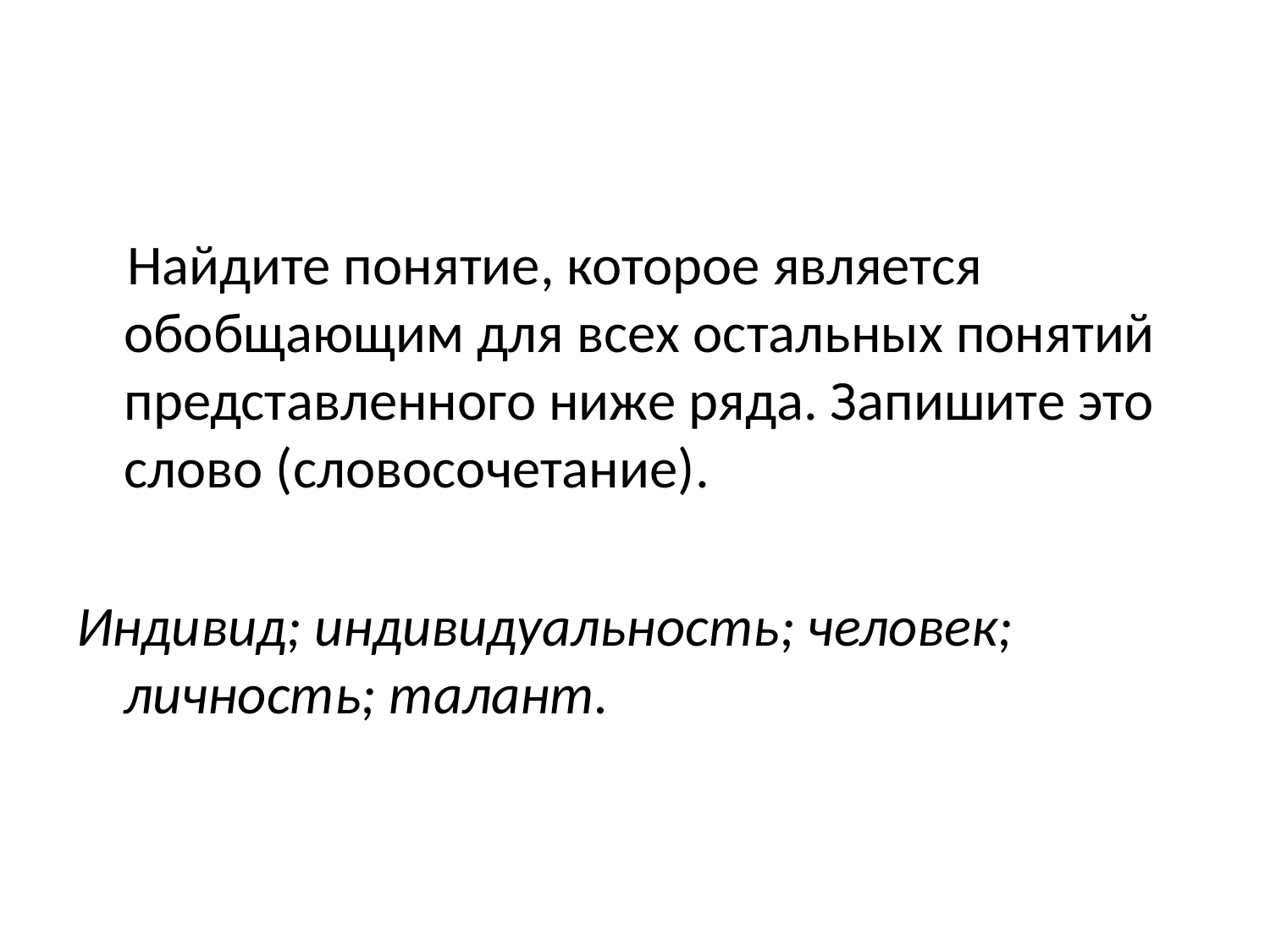

#
    Найдите понятие, которое является обобщающим для всех остальных понятий представленного ниже ряда. Запишите это слово (словосочетание).

Индивид; индивидуальность; человек; личность; талант.